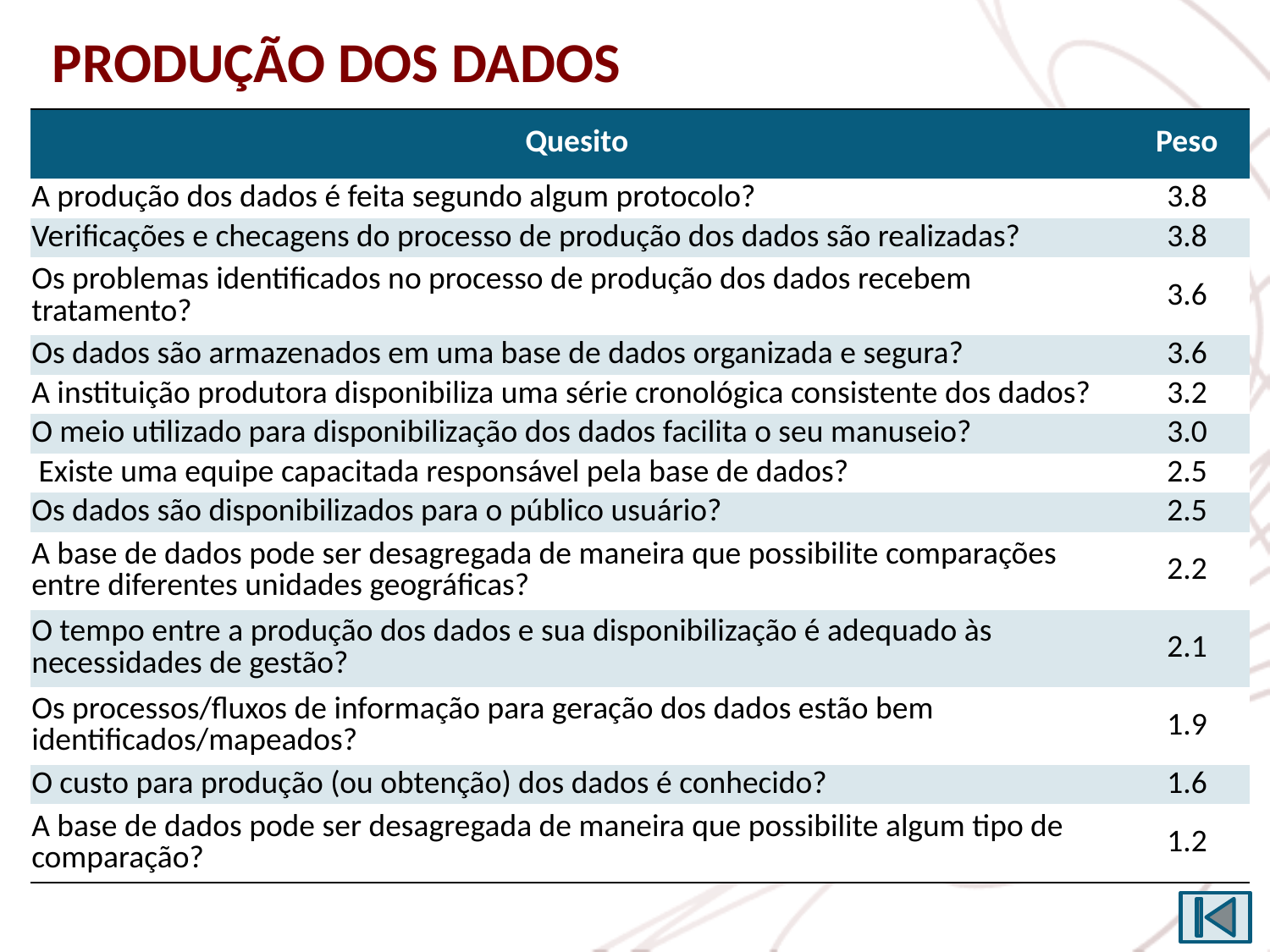

PRODUÇÃO DOS DADOS
| Quesito | Peso |
| --- | --- |
| A produção dos dados é feita segundo algum protocolo? | 3.8 |
| Verificações e checagens do processo de produção dos dados são realizadas? | 3.8 |
| Os problemas identificados no processo de produção dos dados recebem tratamento? | 3.6 |
| Os dados são armazenados em uma base de dados organizada e segura? | 3.6 |
| A instituição produtora disponibiliza uma série cronológica consistente dos dados? | 3.2 |
| O meio utilizado para disponibilização dos dados facilita o seu manuseio? | 3.0 |
| Existe uma equipe capacitada responsável pela base de dados? | 2.5 |
| Os dados são disponibilizados para o público usuário? | 2.5 |
| A base de dados pode ser desagregada de maneira que possibilite comparações entre diferentes unidades geográficas? | 2.2 |
| O tempo entre a produção dos dados e sua disponibilização é adequado às necessidades de gestão? | 2.1 |
| Os processos/fluxos de informação para geração dos dados estão bem identificados/mapeados? | 1.9 |
| O custo para produção (ou obtenção) dos dados é conhecido? | 1.6 |
| A base de dados pode ser desagregada de maneira que possibilite algum tipo de comparação? | 1.2 |